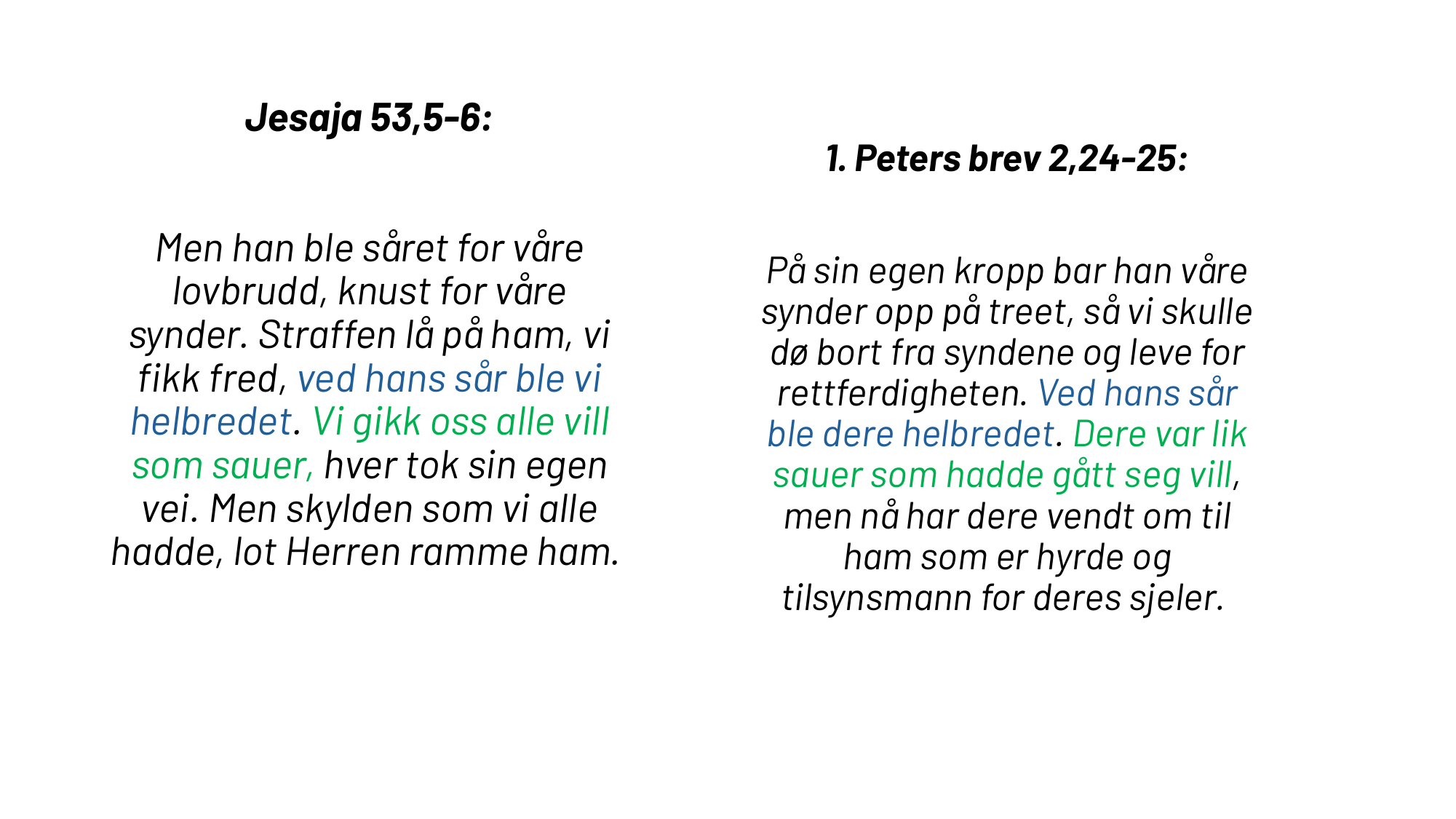

# Jesaja 53,5-6: Men han ble såret for våre lovbrudd, knust for våre synder. Straffen lå på ham, vi fikk fred, ved hans sår ble vi helbredet. Vi gikk oss alle vill som sauer, hver tok sin egen vei. Men skylden som vi alle hadde, lot Herren ramme ham.

1. Peters brev 2,24-25:

På sin egen kropp bar han våre synder opp på treet, så vi skulle dø bort fra syndene og leve for rettferdigheten. Ved hans sår ble dere helbredet. Dere var lik sauer som hadde gått seg vill, men nå har dere vendt om til ham som er hyrde og tilsynsmann for deres sjeler.